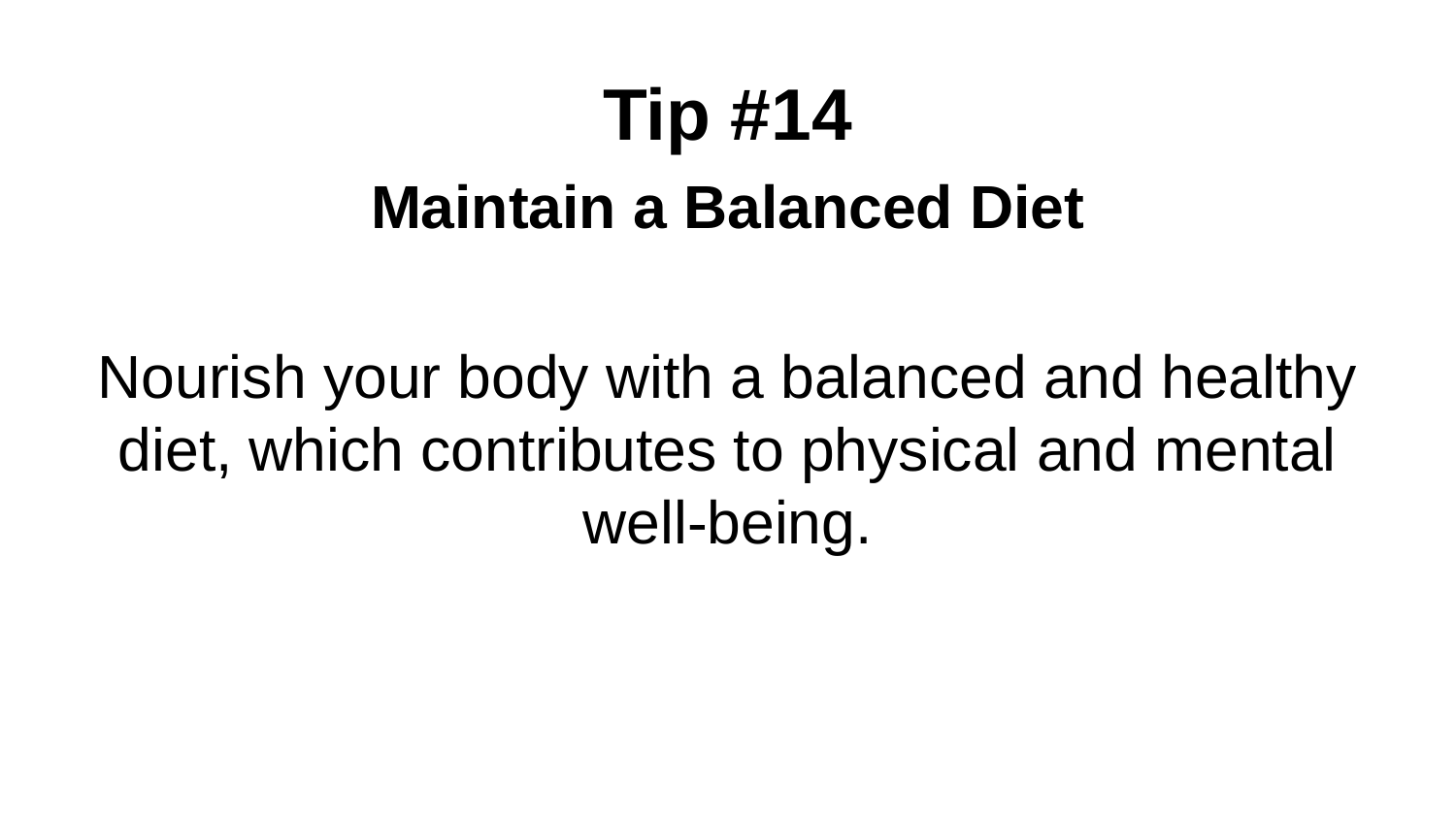

# Tip #14

Maintain a Balanced Diet

Nourish your body with a balanced and healthy diet, which contributes to physical and mental well-being.